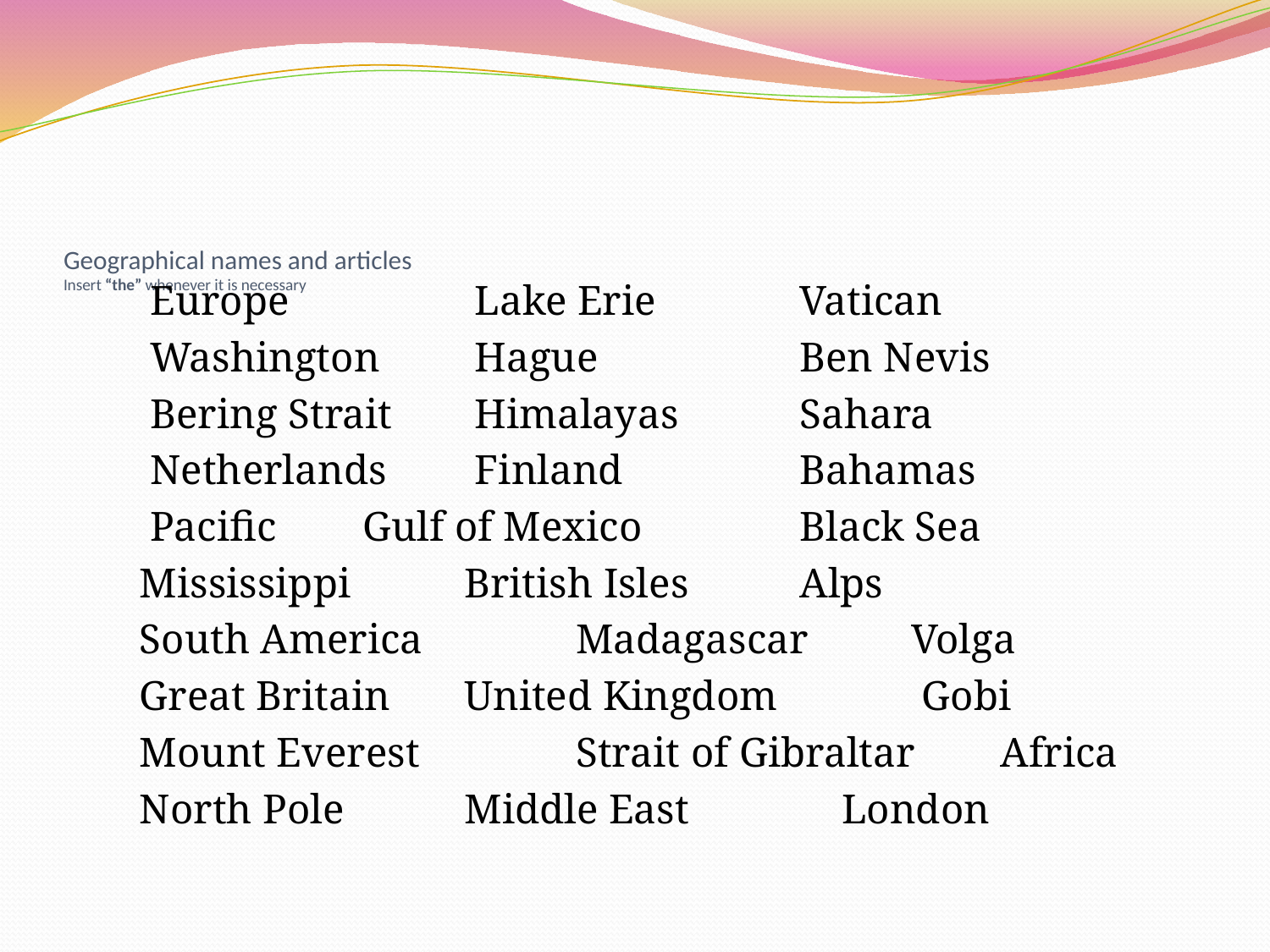

# Geographical names and articles Insert “the” whenever it is necessary
       Europe 		      Lake Erie    	     Vatican
       Washington	      Hague 		     Ben Nevis
       Bering Strait	      Himalayas 	     Sahara
       Netherlands 	      Finland 		     Bahamas
       Pacific 		      Gulf of Mexico	     Black Sea
      Mississippi	     British Isles	     Alps
      South America	     Madagascar	     Volga
      Great Britain	     United Kingdom	      Gobi
      Mount Everest	     Strait of Gibraltar        Africa
      North Pole	     Middle East	         London